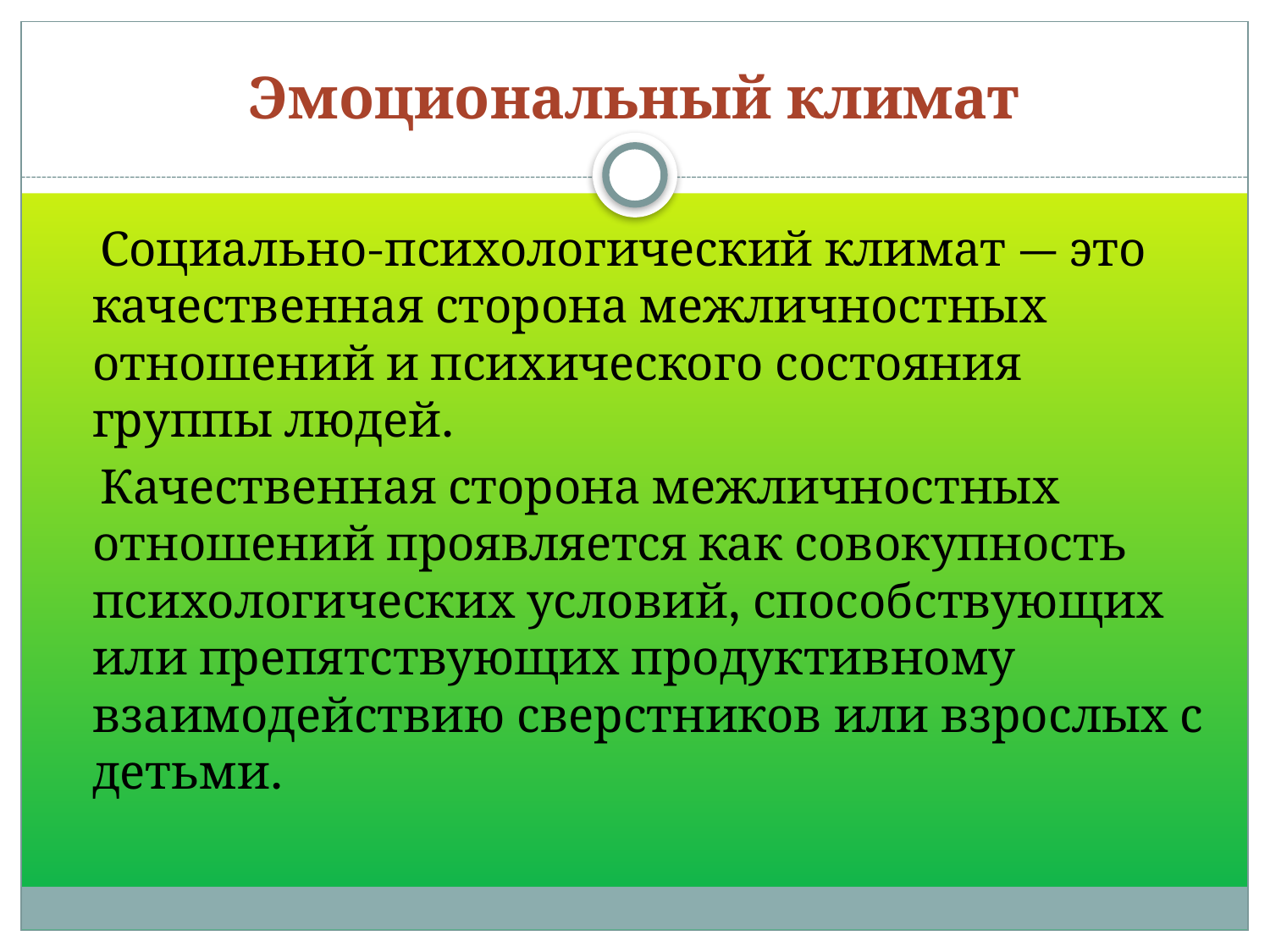

# Эмоциональный климат
    Социально-психологический климат — это качественная сторона межличностных отношений и психического состояния группы людей.
    Качественная сторона межличностных отношений проявляется как совокупность психологических условий, способствующих или препятствующих продуктивному взаимодействию сверстников или взрослых с детьми.